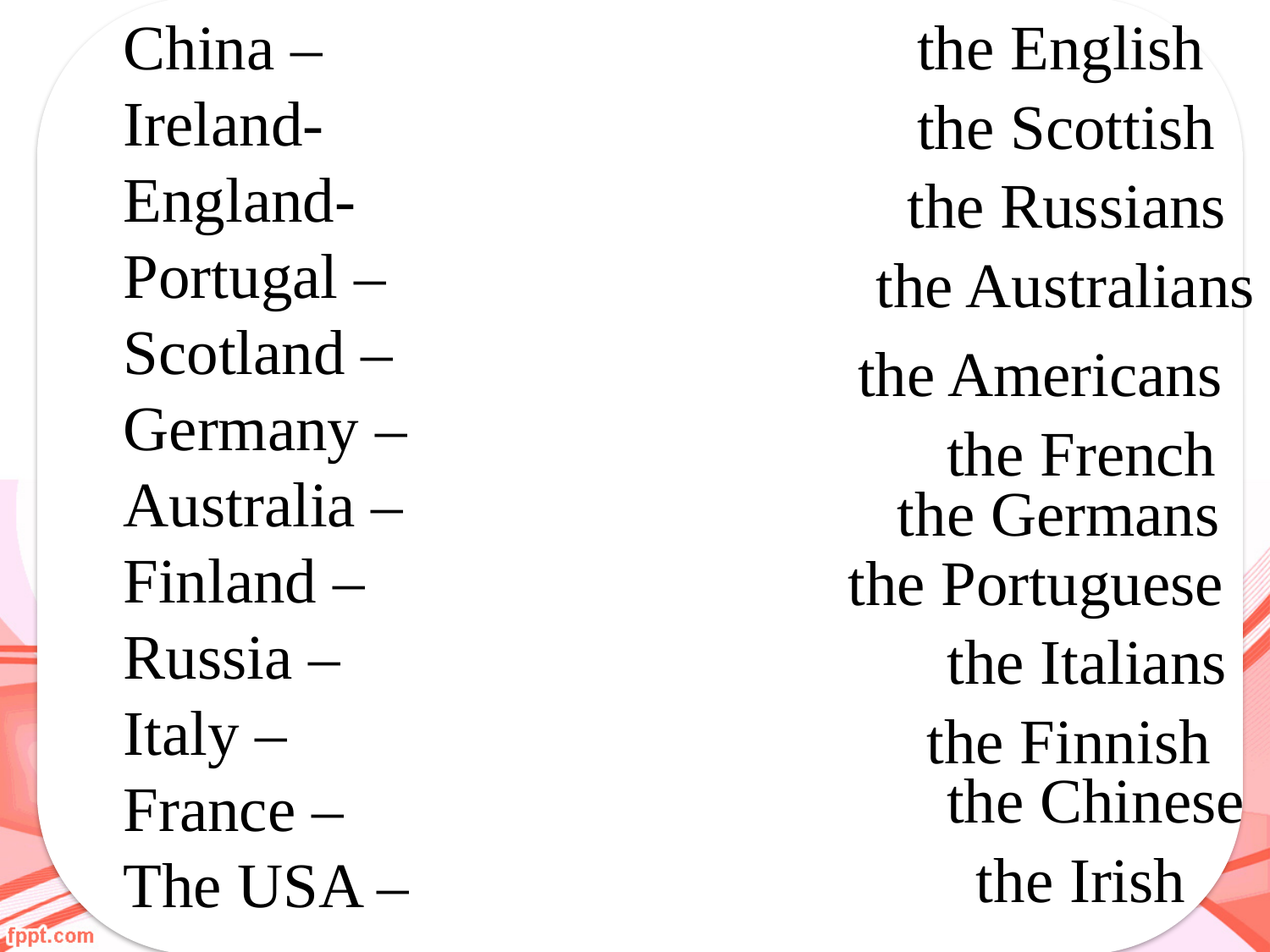

China –
Ireland-
England-
Portugal –
Scotland –
Germany –
Australia –
Finland –
Russia –
Italy –
France –
The USA –
the English
the Scottish
the Russians
the Australians
the Americans
the French
the Germans
the Portuguese
the Italians
the Finnish
the Chinese
the Irish